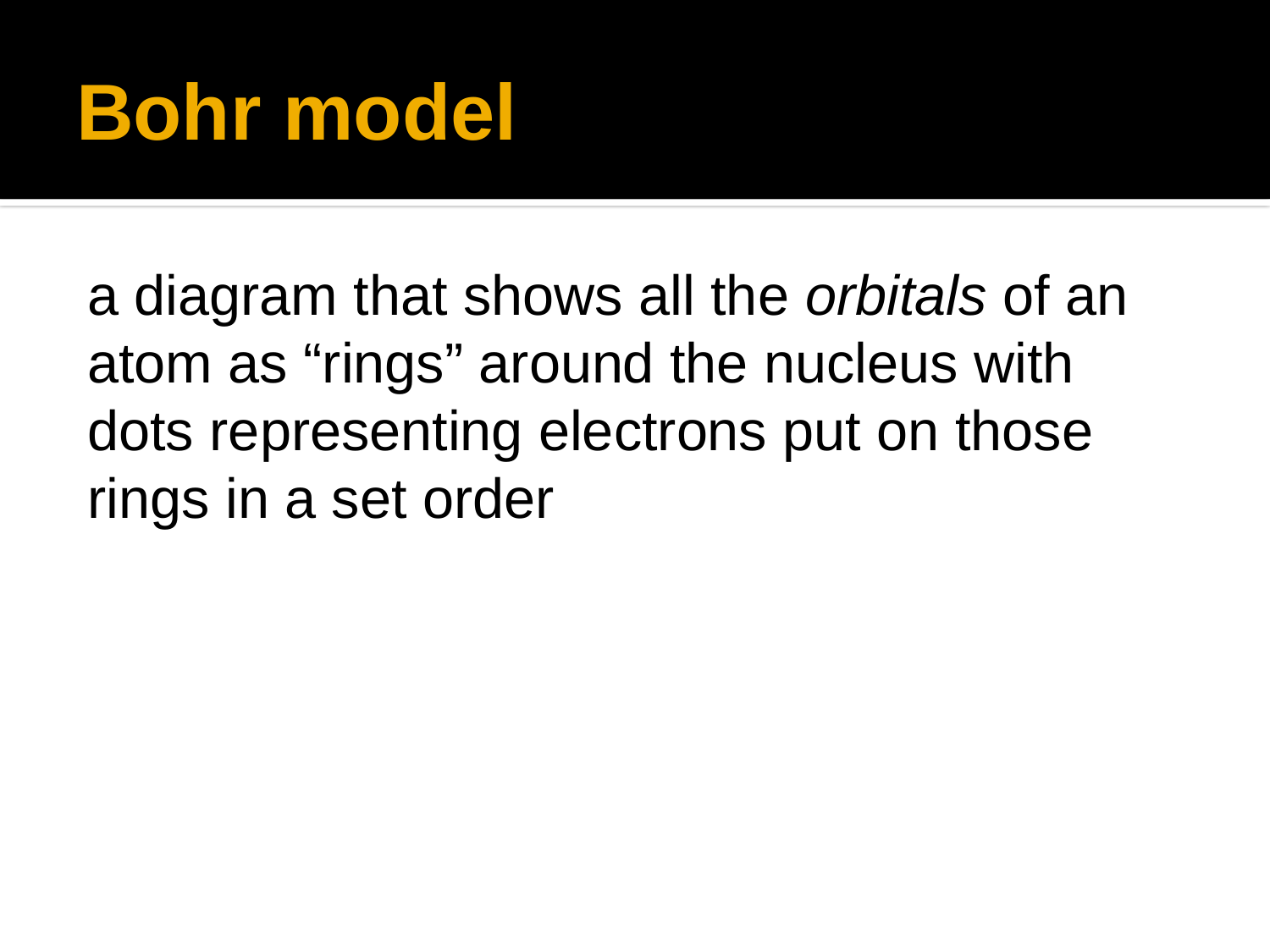

# Bohr model
a diagram that shows all the orbitals of an atom as “rings” around the nucleus with dots representing electrons put on those rings in a set order